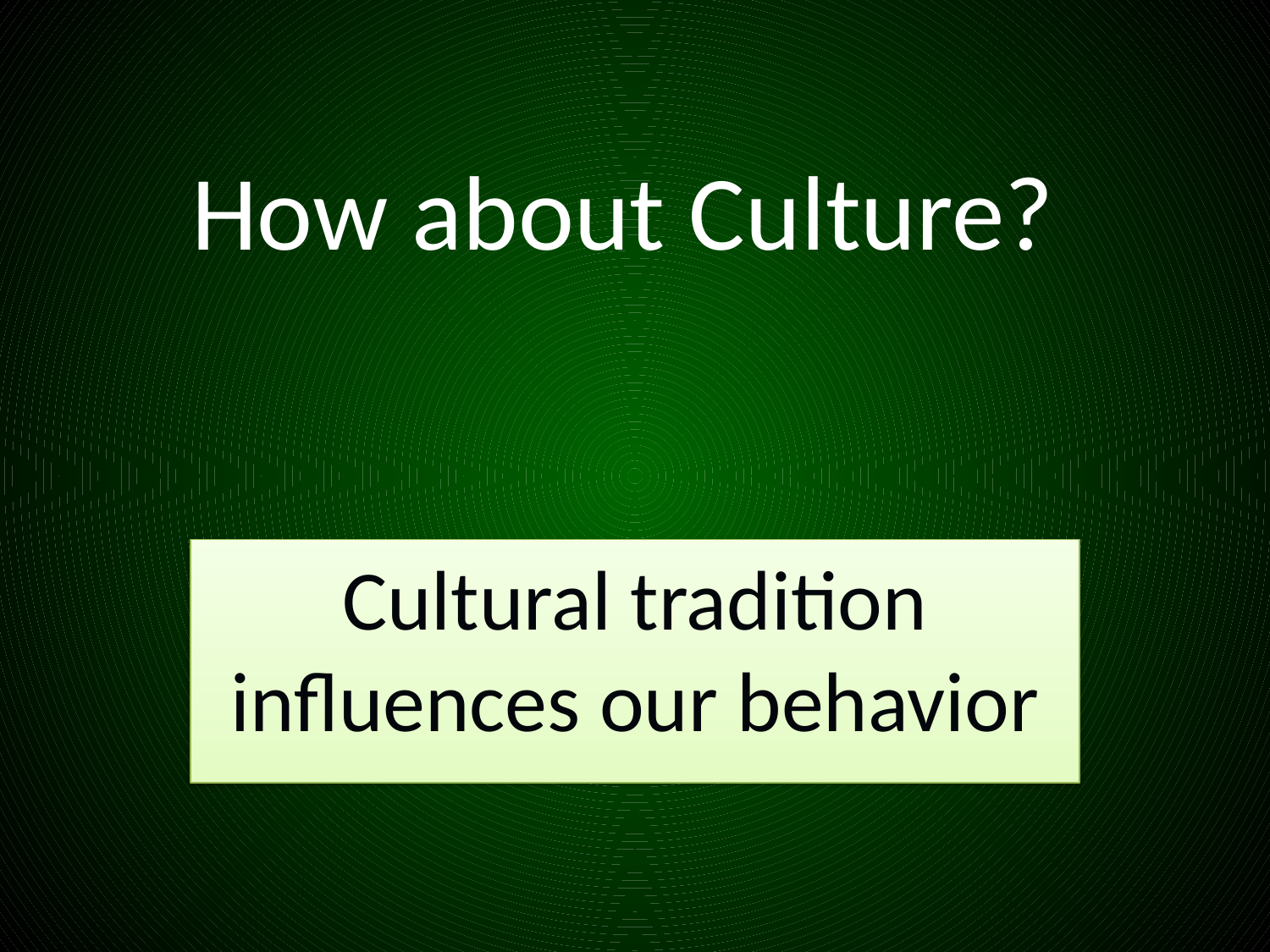

# How about Culture?
Cultural tradition influences our behavior